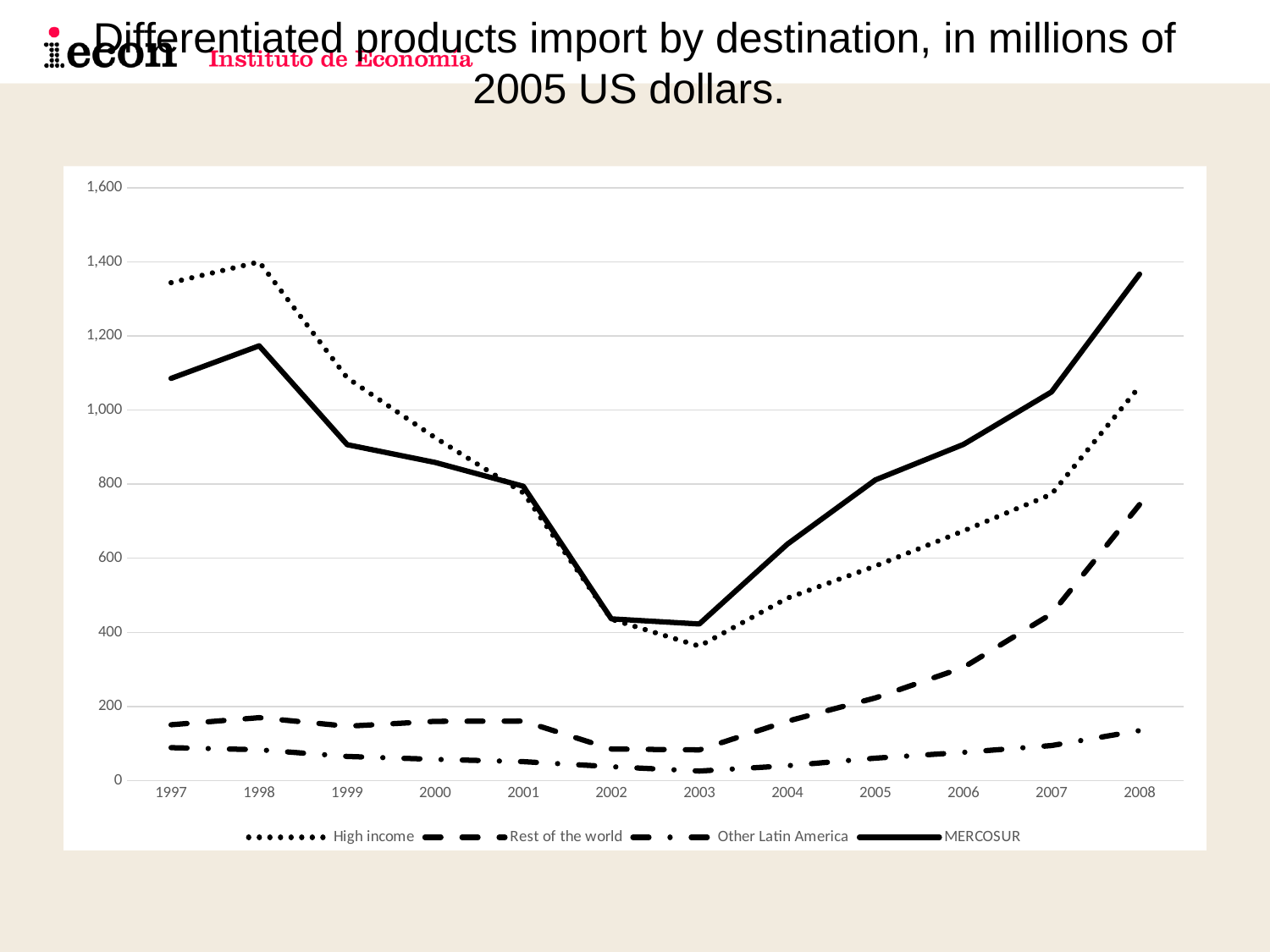

# Differentiated products import by destination, in millions of 2005 US dollars.

### Chart

| Category | High income | Rest of the world | Other Latin America | MERCOSUR |
|---|---|---|---|---|
| 1997 | 1343.7891778500002 | 150.549401802 | 88.85166743100002 | 1085.3707053599999 |
| 1998 | 1399.907669627002 | 169.7475544039998 | 83.08254646999998 | 1173.30764966 |
| 1999 | 1086.961573396001 | 146.66064468000002 | 65.02598518499987 | 906.5645028889992 |
| 2000 | 925.3117476839992 | 159.92470880500017 | 57.20999519000004 | 858.5739171360005 |
| 2001 | 776.798766240001 | 160.52622977000001 | 51.047614583 | 794.4091745280007 |
| 2002 | 435.3945298660997 | 85.11901863749985 | 37.47952344 | 436.29889139200003 |
| 2003 | 362.74169458100005 | 82.7320961463999 | 25.650483252899996 | 422.556908624 |
| 2004 | 492.25071166500004 | 160.2050550092998 | 40.053093704999995 | 637.9332076959988 |
| 2005 | 579.0359941600001 | 223.08282364200016 | 60.51644078099999 | 811.556949423999 |
| 2006 | 673.7667645399999 | 305.268294825 | 76.08902724000001 | 907.230819884999 |
| 2007 | 772.944477132 | 449.82730754499954 | 94.5209961919999 | 1048.892687455 |
| 2008 | 1063.755247504 | 744.930233359 | 134.87116261600002 | 1366.884261102 |